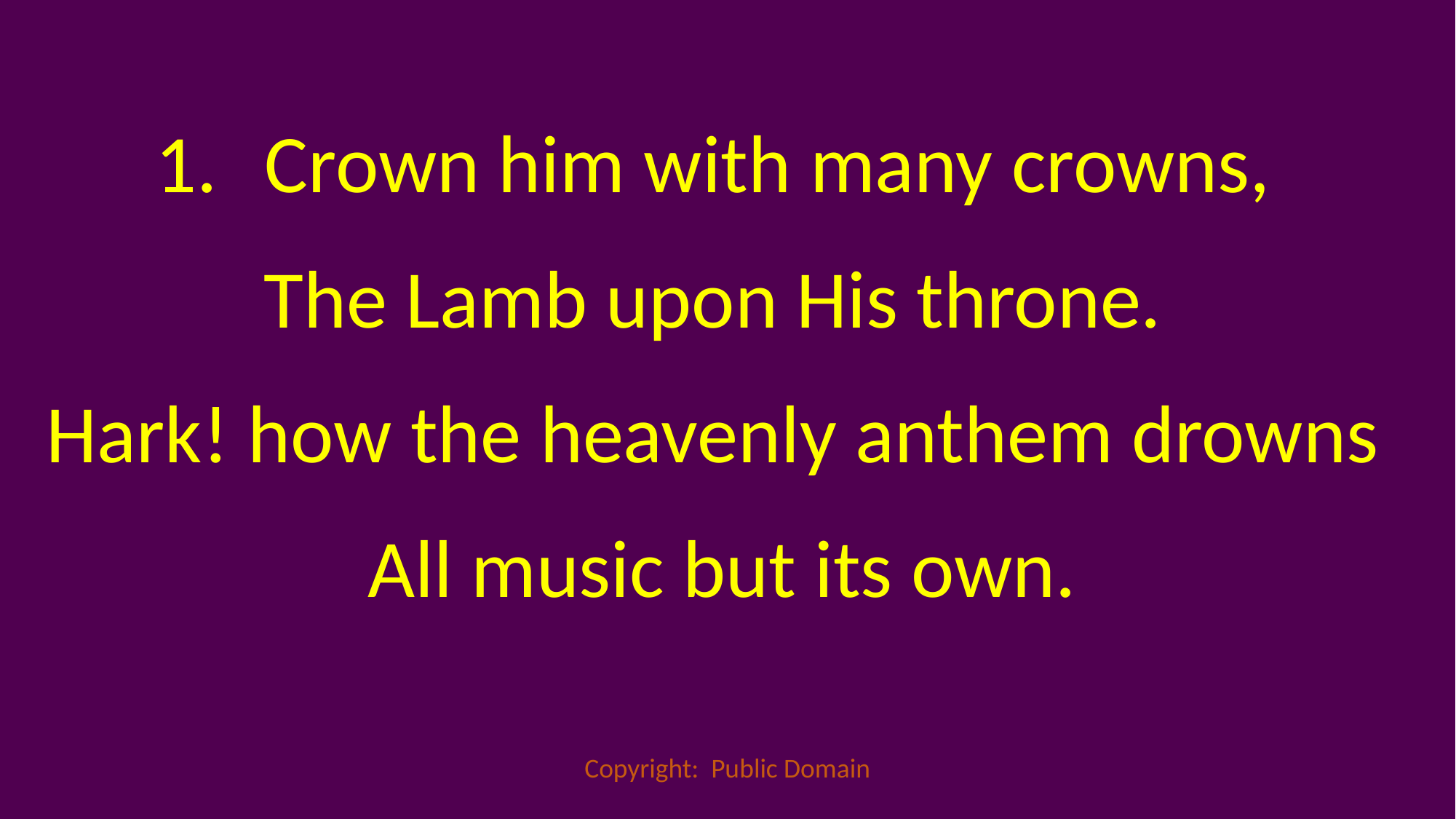

Crown him with many crowns,
The Lamb upon His throne.
Hark! how the heavenly anthem drowns
All music but its own.
Copyright:  Public Domain